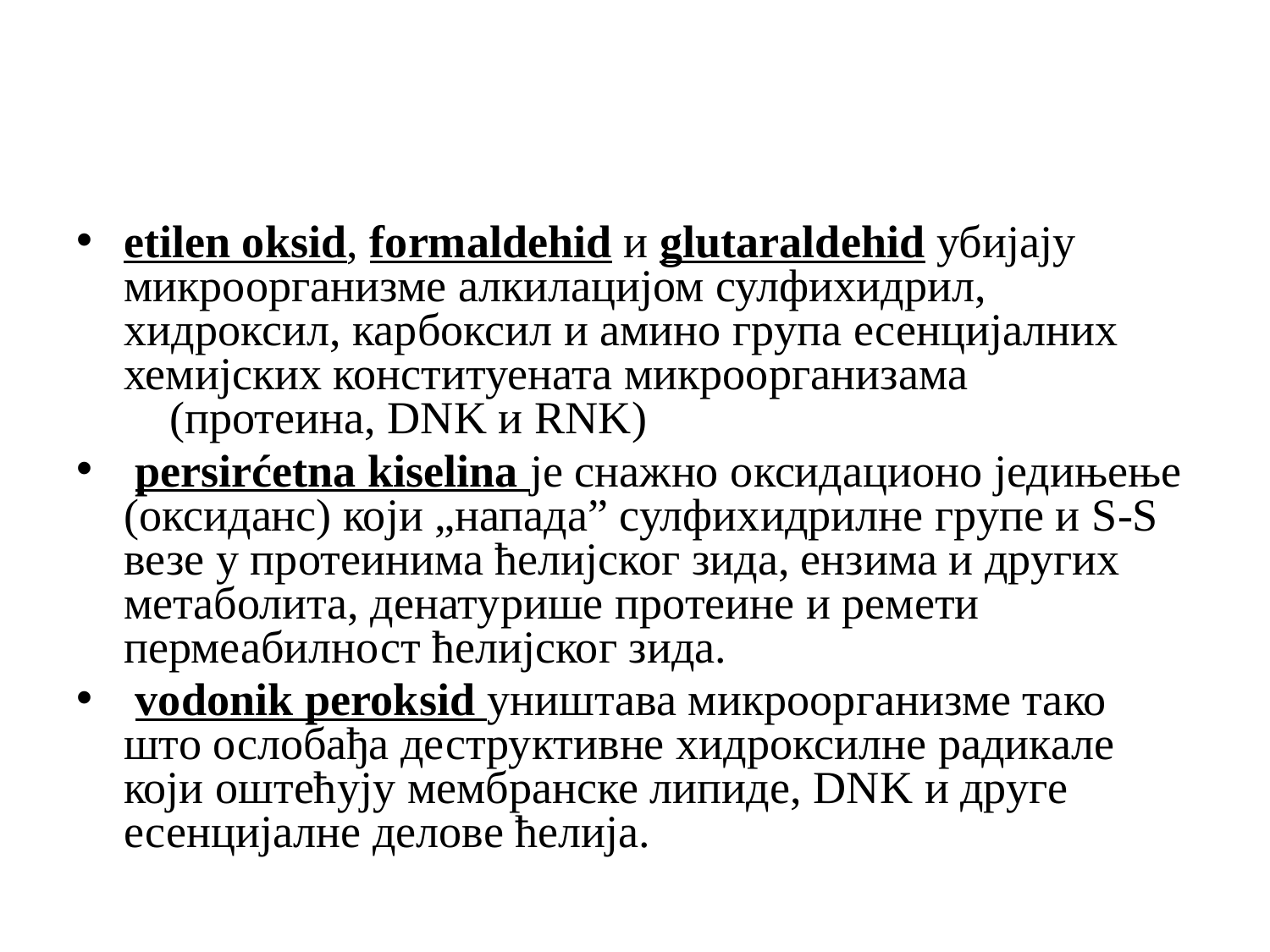

etilen oksid, formaldehid и glutaraldehid убијају микроорганизме алкилацијом сулфихидрил, хидроксил, карбоксил и амино група есенцијалних хемијских конституената микроорганизама                        (протеина, DNK и RNK)
 persirćetna kiselina је снажно оксидационо једињење  (оксиданс) који „напада” сулфихидрилне групе и S-S везе у протеинима ћелијског зида, ензима и других метаболита, денатурише протеине и ремети пермеабилност ћелијског зида.
 vodonik peroksid уништава микроорганизме тако што ослобађа деструктивне хидроксилне радикале који оштећују мембранске липиде, DNK и друге есенцијалне делове ћелија.